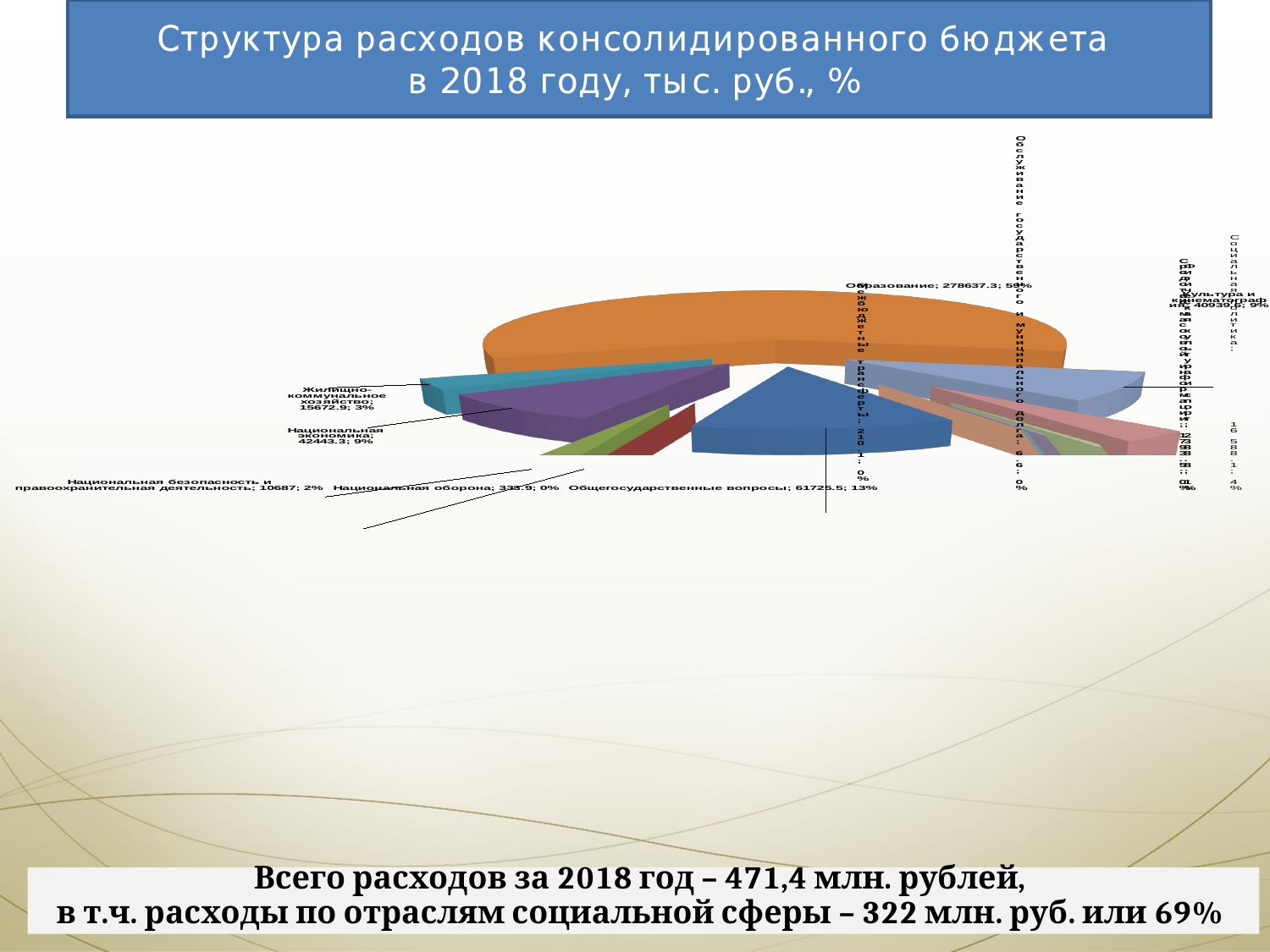

Структура расходов консолидированного бюджета
в 2018 году, тыс. руб., %

[unsupported chart]

Всего расходов за 2018 год – 471,4 млн. рублей,
в т.ч. расходы по отраслям социальной сферы – 322 млн. руб. или 69%
19